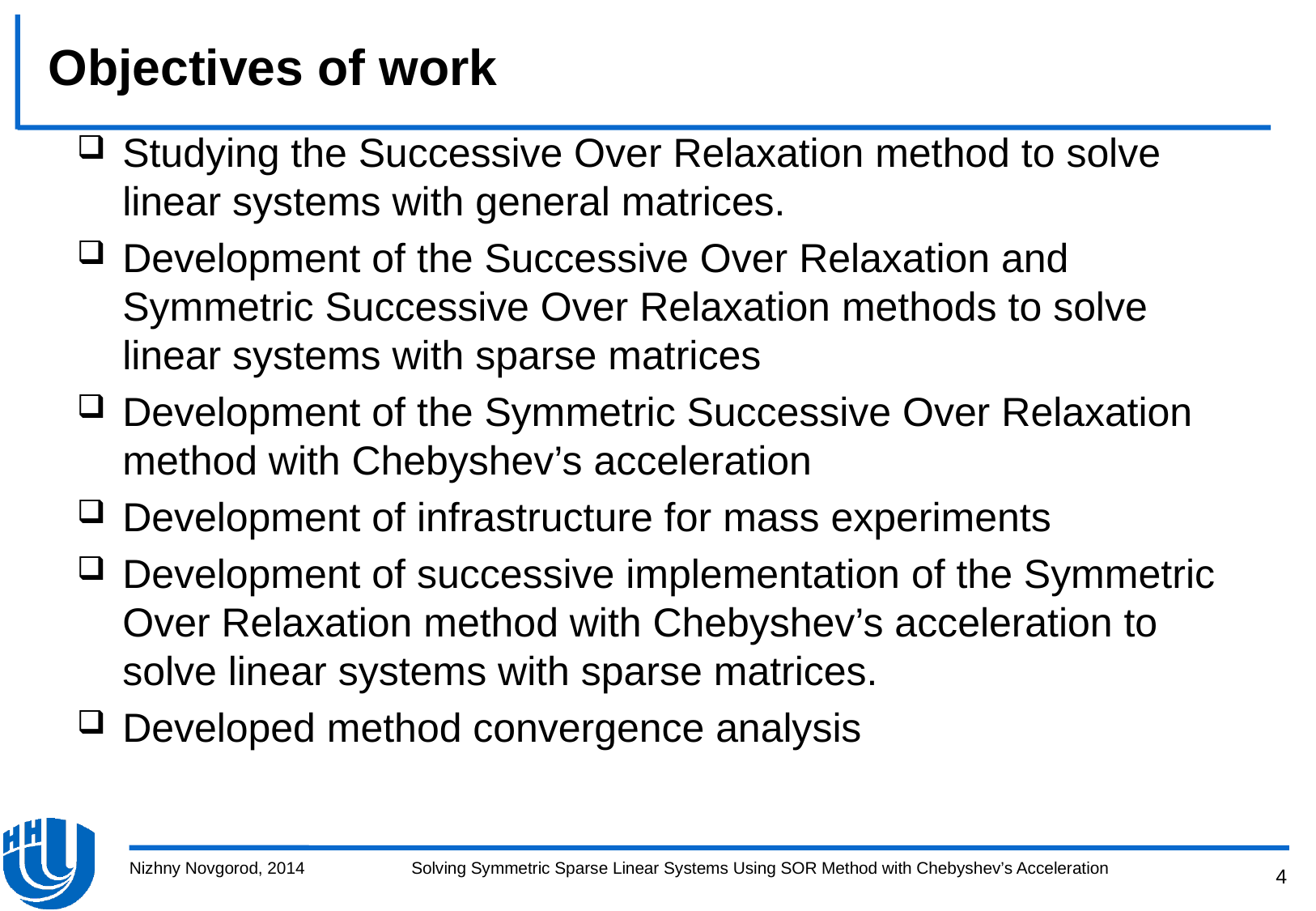

# Objectives of work
Studying the Successive Over Relaxation method to solve linear systems with general matrices.
Development of the Successive Over Relaxation and Symmetric Successive Over Relaxation methods to solve linear systems with sparse matrices
Development of the Symmetric Successive Over Relaxation method with Chebyshev’s acceleration
Development of infrastructure for mass experiments
Development of successive implementation of the Symmetric Over Relaxation method with Chebyshev’s acceleration to solve linear systems with sparse matrices.
Developed method convergence analysis

Nizhny Novgorod, 2014
Solving Symmetric Sparse Linear Systems Using SOR Method with Chebyshev’s Acceleration